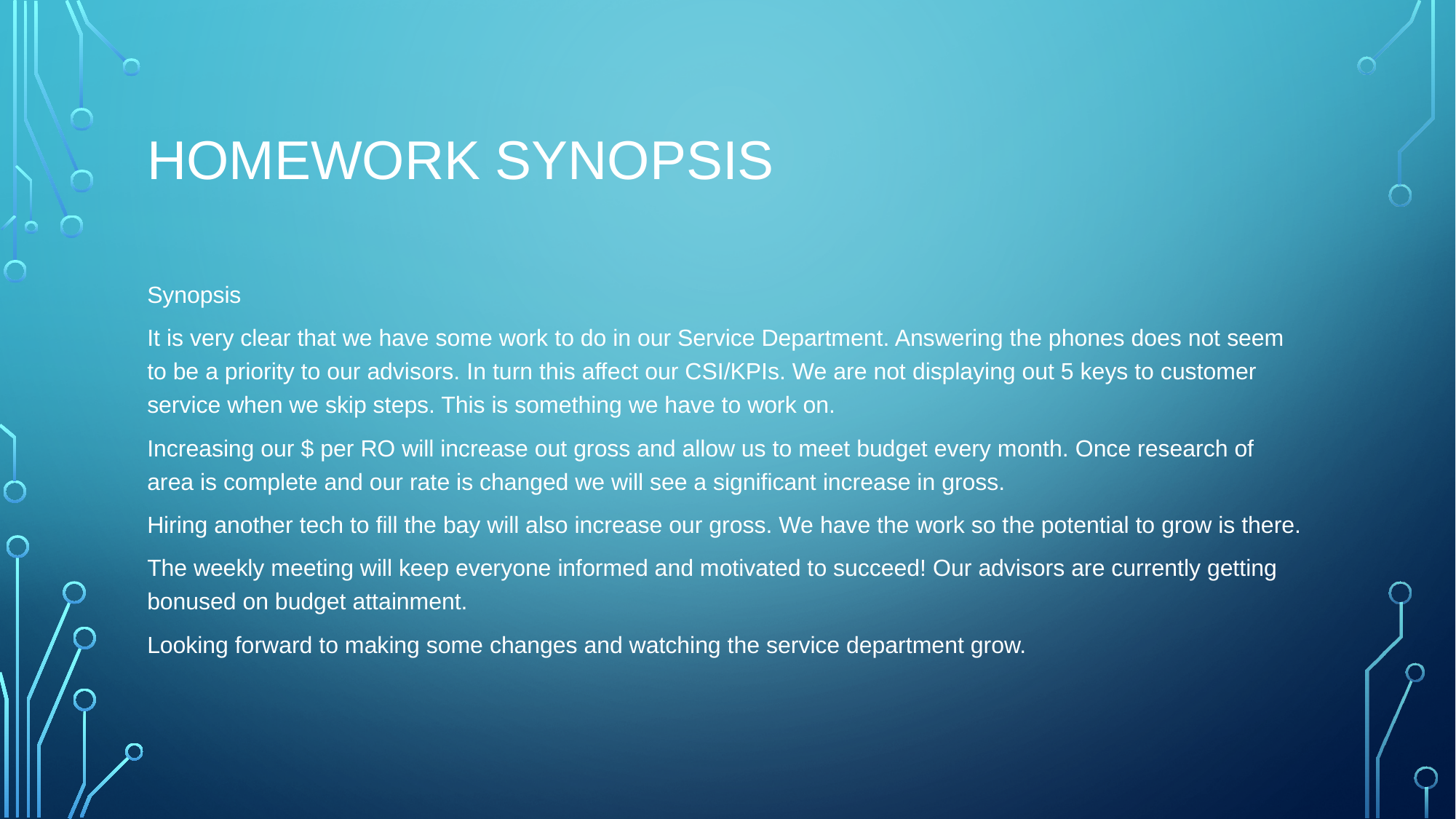

# Homework Synopsis
Synopsis
It is very clear that we have some work to do in our Service Department. Answering the phones does not seem to be a priority to our advisors. In turn this affect our CSI/KPIs. We are not displaying out 5 keys to customer service when we skip steps. This is something we have to work on.
Increasing our $ per RO will increase out gross and allow us to meet budget every month. Once research of area is complete and our rate is changed we will see a significant increase in gross.
Hiring another tech to fill the bay will also increase our gross. We have the work so the potential to grow is there.
The weekly meeting will keep everyone informed and motivated to succeed! Our advisors are currently getting bonused on budget attainment.
Looking forward to making some changes and watching the service department grow.